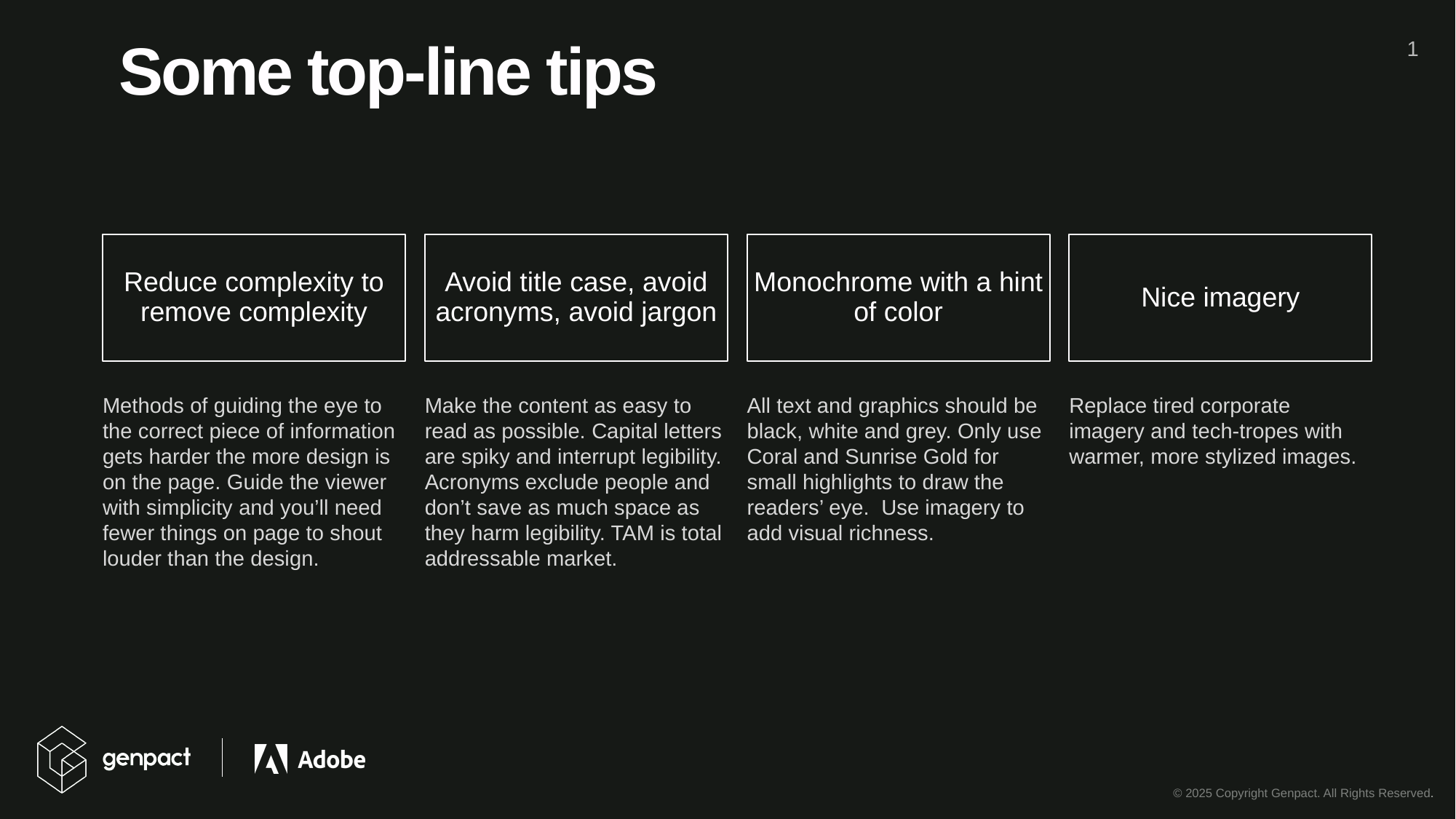

# Some top-line tips
Reduce complexity to remove complexity
Avoid title case, avoid acronyms, avoid jargon
Monochrome with a hint of color
Nice imagery
Methods of guiding the eye to the correct piece of information gets harder the more design is on the page. Guide the viewer with simplicity and you’ll need fewer things on page to shout louder than the design.
Make the content as easy to read as possible. Capital letters are spiky and interrupt legibility. Acronyms exclude people and don’t save as much space as they harm legibility. TAM is total addressable market.
All text and graphics should be black, white and grey. Only use Coral and Sunrise Gold for small highlights to draw the readers’ eye.  Use imagery to add visual richness.
Replace tired corporate imagery and tech-tropes with warmer, more stylized images.